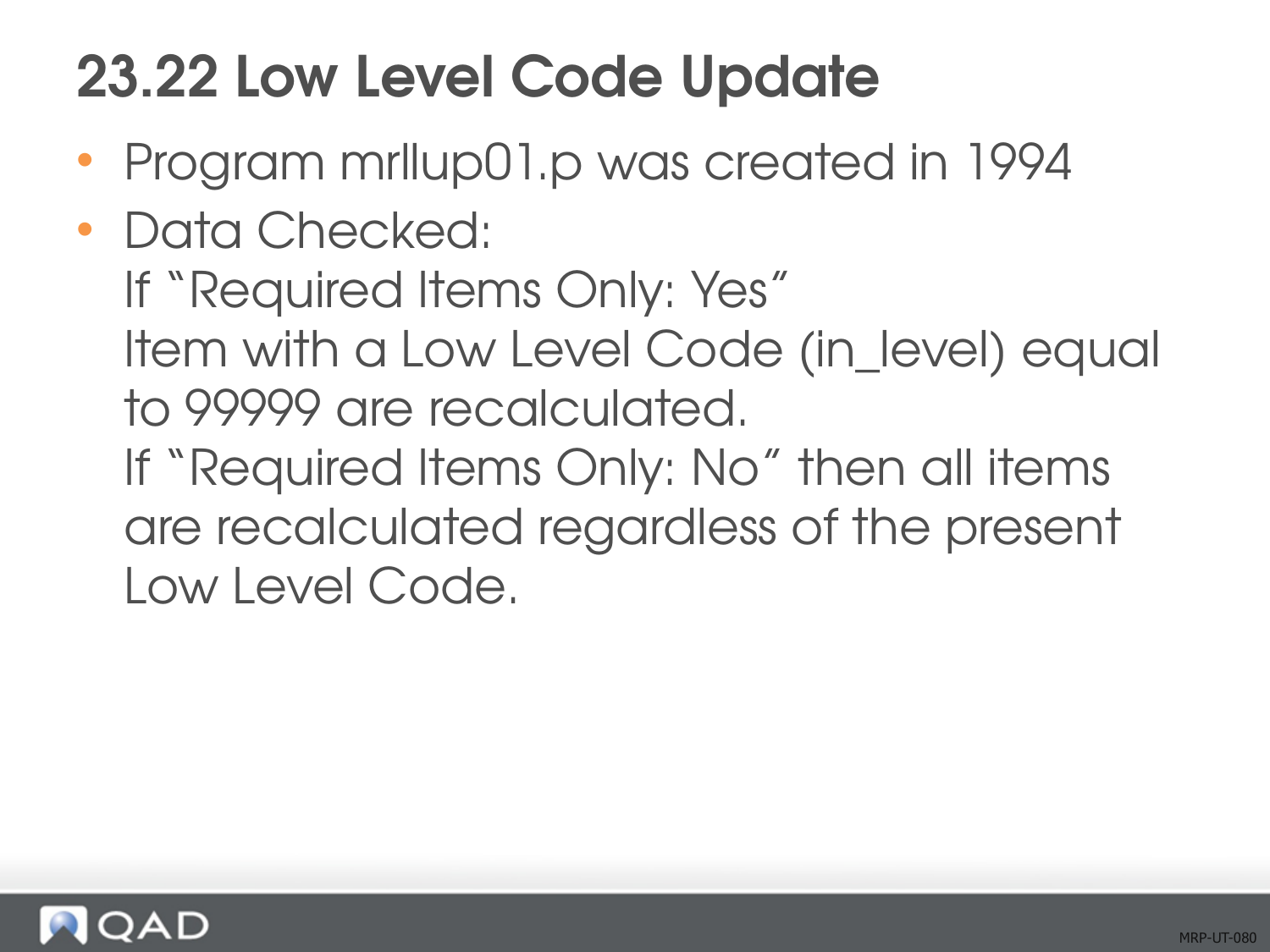

# 23.22 Low Level Code Update
Program mrllup01.p was created in 1994
Data Checked:
If “Required Items Only: Yes”
Item with a Low Level Code (in_level) equal to 99999 are recalculated.
If “Required Items Only: No” then all items are recalculated regardless of the present Low Level Code.
MRP-UT-080